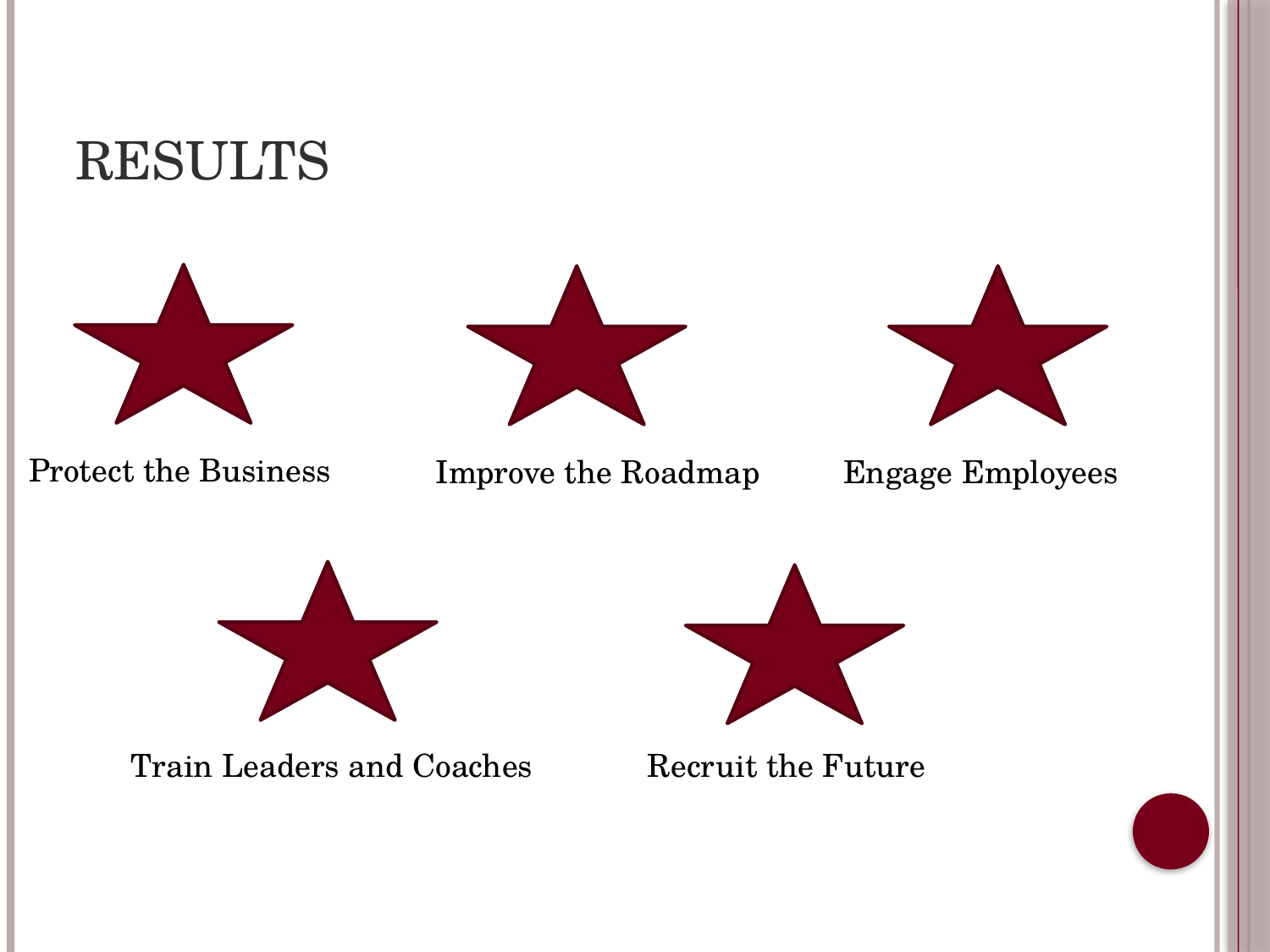

# Results

Protect the Business
Improve the Roadmap
Engage Employees

Train Leaders and Coaches
Recruit the Future